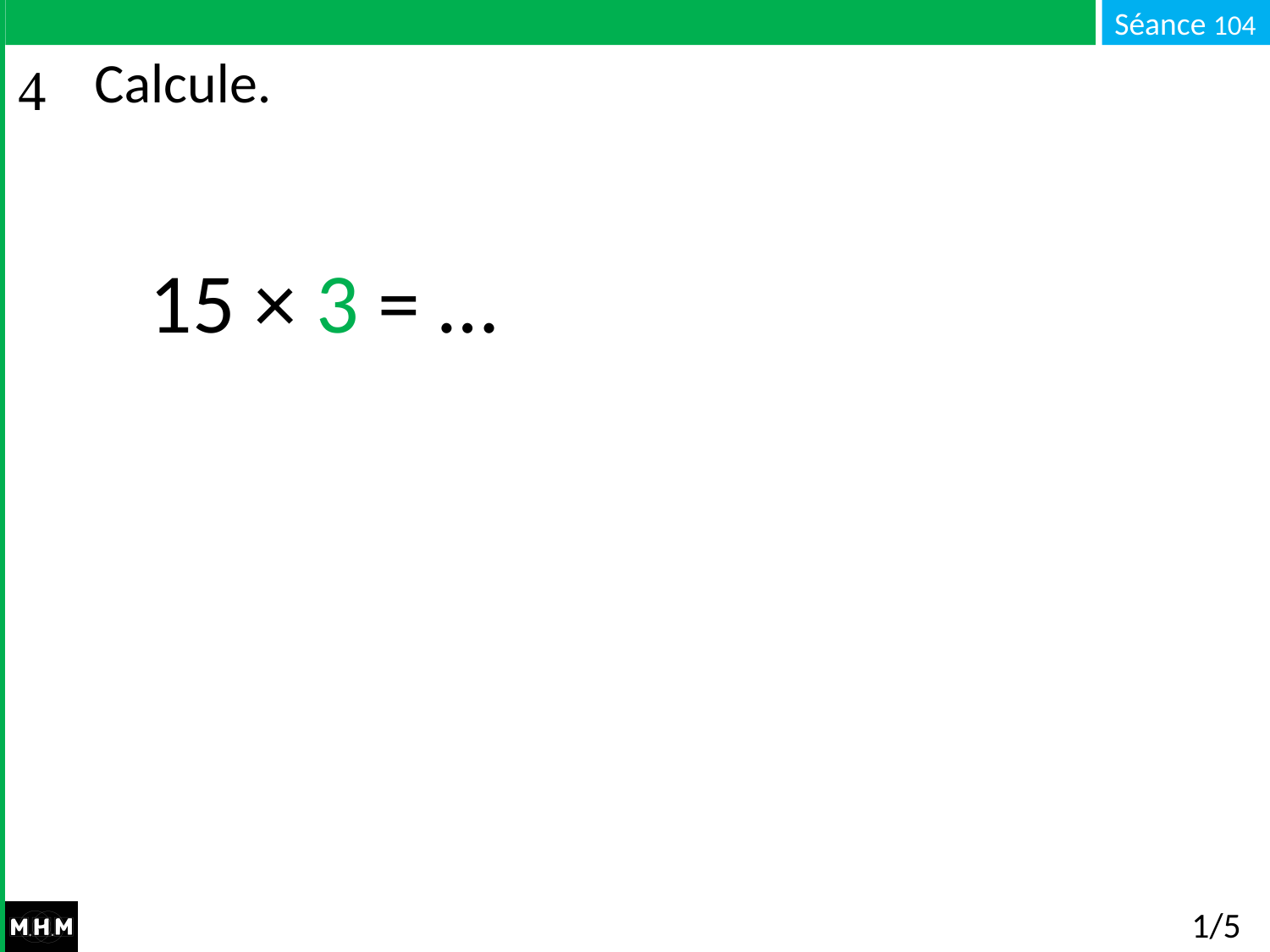

# Calcule.
15 × 3 = …
1/5